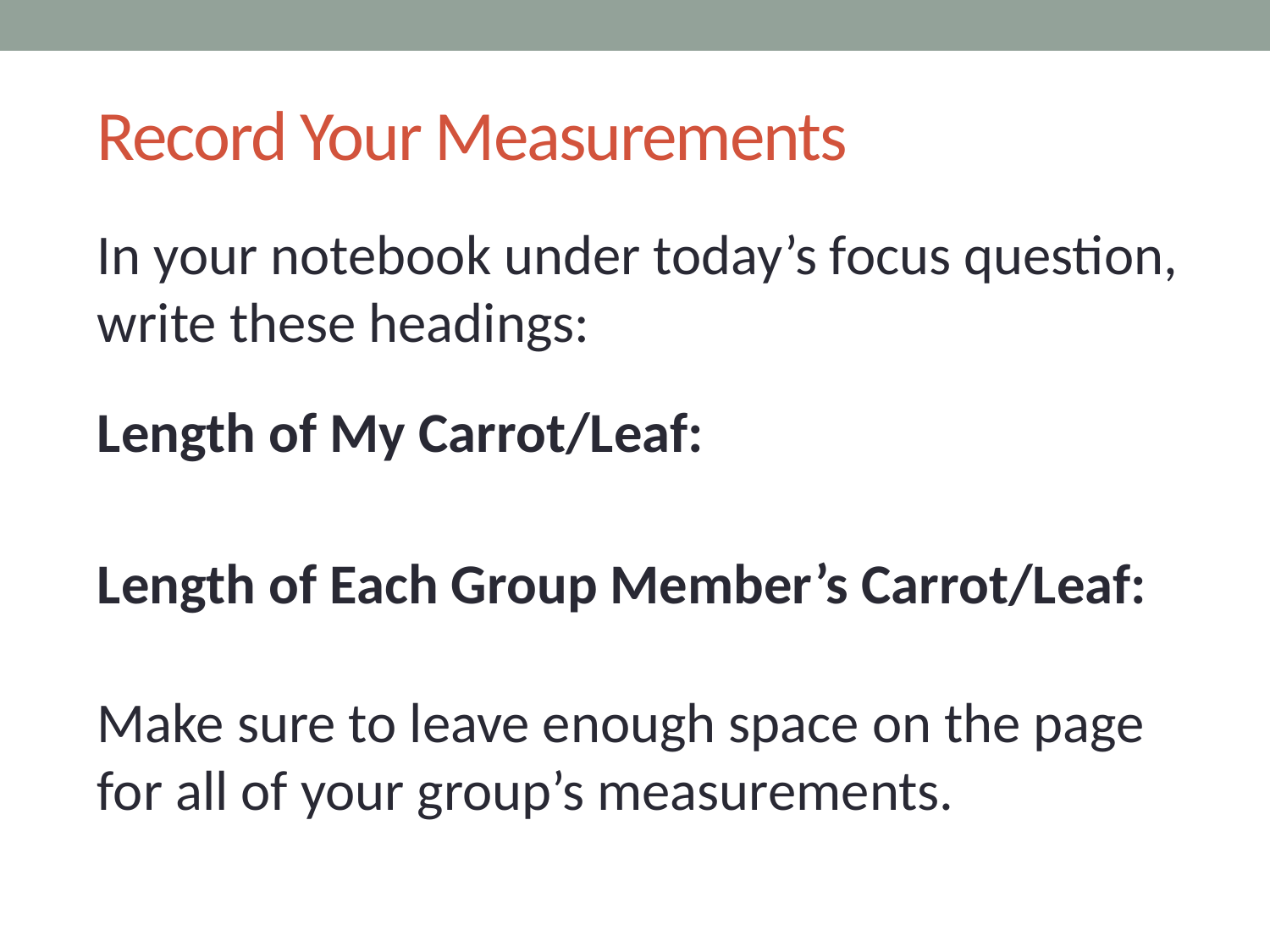

# Record Your Measurements
In your notebook under today’s focus question, write these headings:
Length of My Carrot/Leaf:
Length of Each Group Member’s Carrot/Leaf:
Make sure to leave enough space on the page for all of your group’s measurements.